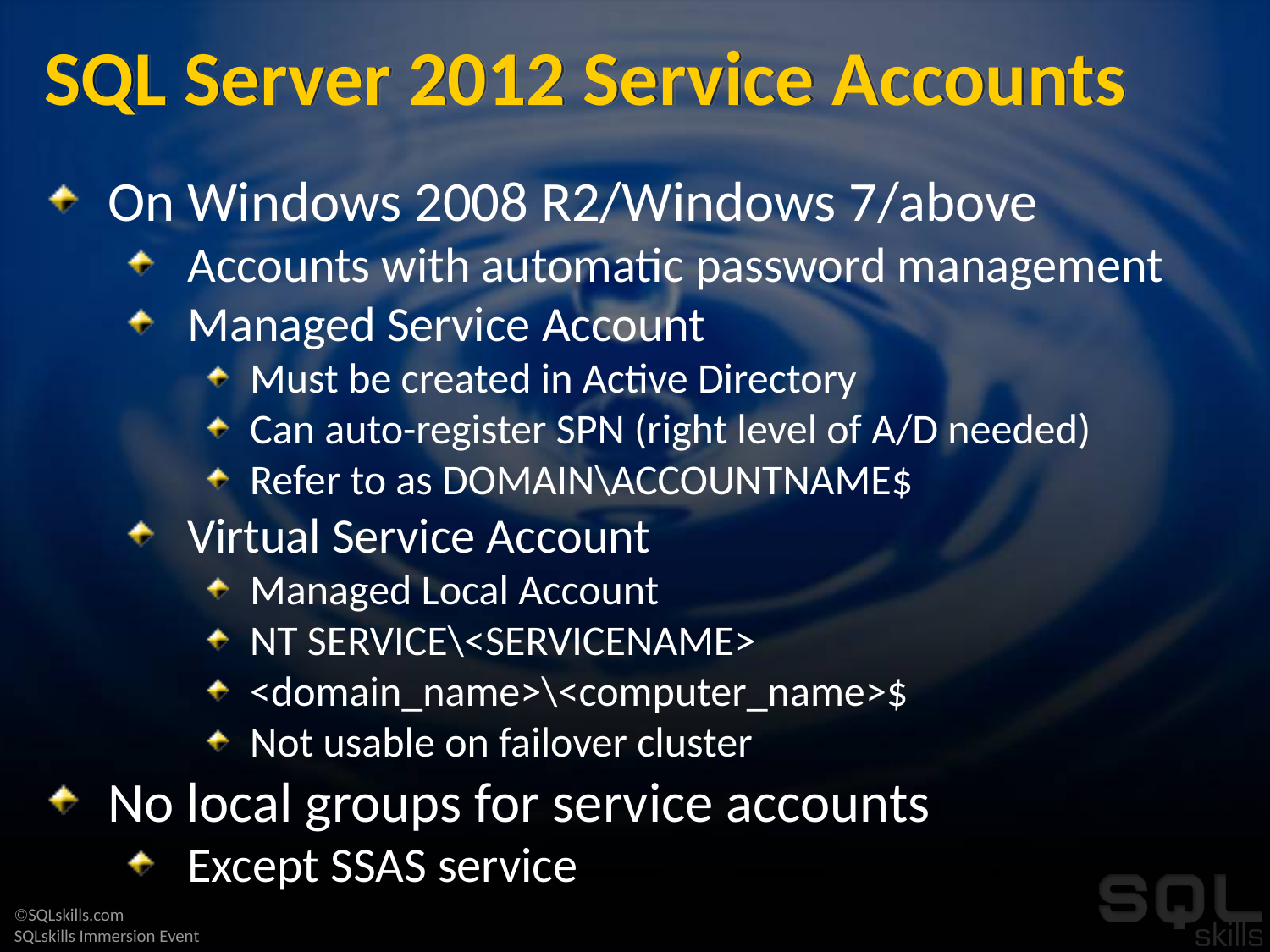

# SQL Server 2012 Service Accounts
On Windows 2008 R2/Windows 7/above
Accounts with automatic password management
Managed Service Account
Must be created in Active Directory
Can auto-register SPN (right level of A/D needed)
Refer to as DOMAIN\ACCOUNTNAME$
Virtual Service Account
Managed Local Account
NT SERVICE\<SERVICENAME>
<domain_name>\<computer_name>$
Not usable on failover cluster
No local groups for service accounts
Except SSAS service